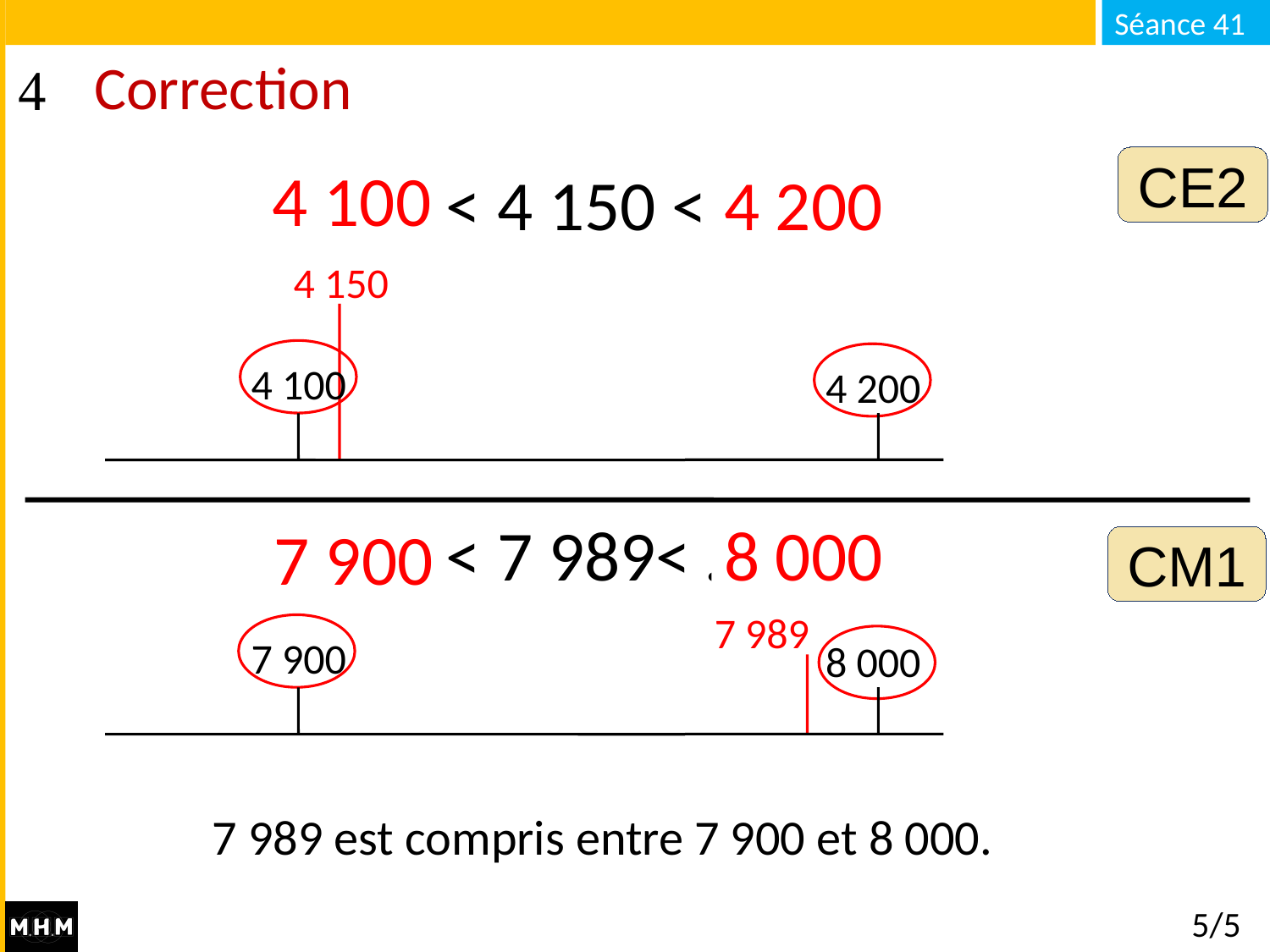

# Correction
CE2
4 100
… < 4 150 < …
4 200
4 150

4 100
4 200

… < 7 989< …
8 000
7 900
CM1
7 989

7 900
8 000

7 989 est compris entre 7 900 et 8 000.
5/5